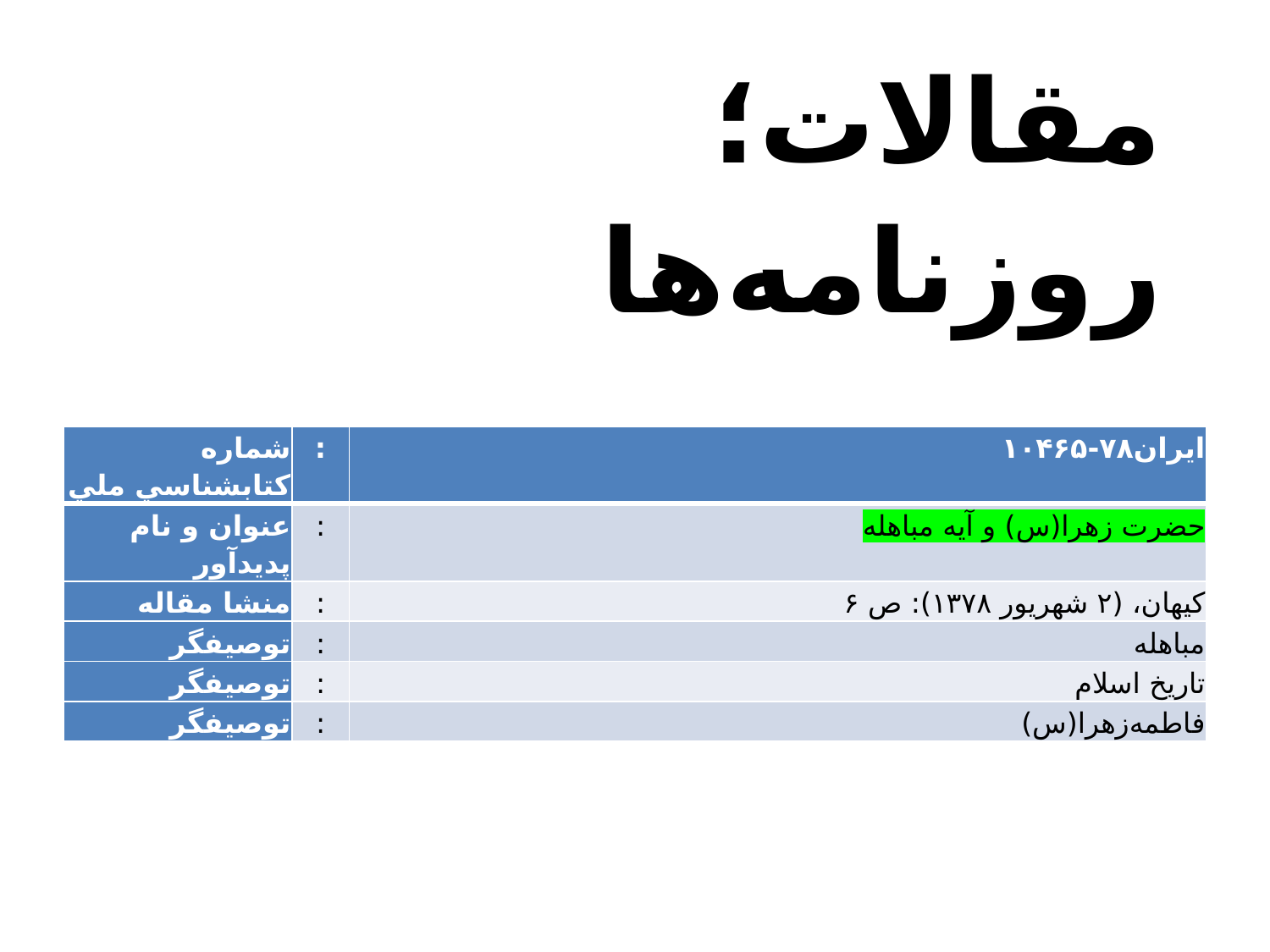

مقالات؛ روزنامه‌ها

| ‏شماره کتابشناسي ملي | : | ايران۷۸-۱۰۴۶۵ |
| --- | --- | --- |
| ‏عنوان و نام پديدآور | : | ح‍ض‍رت‌ زه‍را(س‌) و آي‍ه‌ م‍ب‍اه‍ل‍ه‌ |
| ‏منشا مقاله | : | ک‍ي‍ه‍ان‌، (۲ ش‍ه‍ري‍ور ۱۳۷۸): ص‌ ۶ |
| ‏توصيفگر | : | م‍ب‍اه‍ل‍ه‌ |
| ‏توصيفگر | : | ت‍اري‍خ‌ اس‍لام‌ |
| ‏توصيفگر | : | ف‍اطم‍ه‌زه‍را(س‌) |